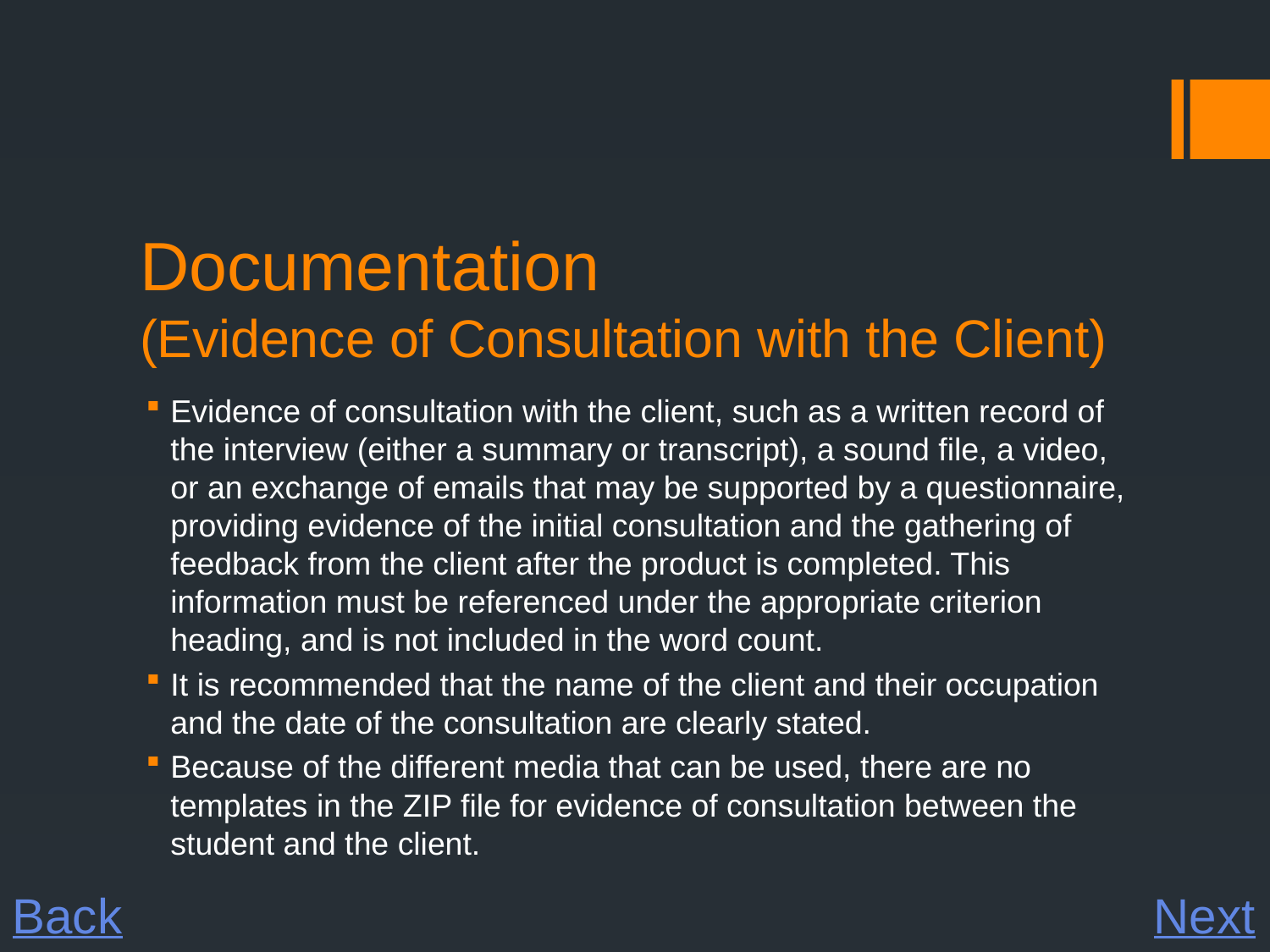

# Documentation (Evidence of Consultation with the Client)
Evidence of consultation with the client, such as a written record of the interview (either a summary or transcript), a sound file, a video, or an exchange of emails that may be supported by a questionnaire, providing evidence of the initial consultation and the gathering of feedback from the client after the product is completed. This information must be referenced under the appropriate criterion heading, and is not included in the word count.
It is recommended that the name of the client and their occupation and the date of the consultation are clearly stated.
Because of the different media that can be used, there are no templates in the ZIP file for evidence of consultation between the student and the client.
Back
Next